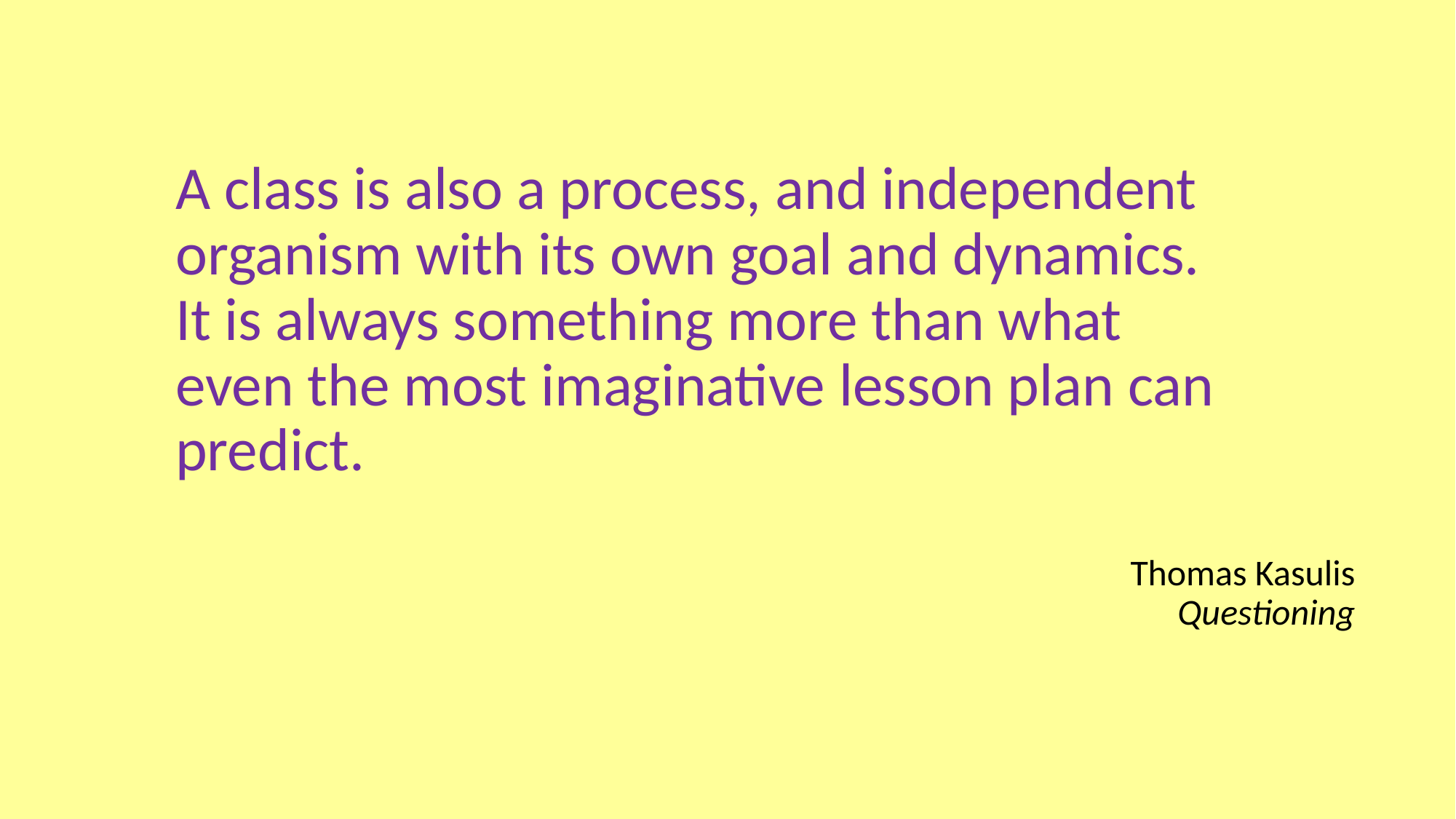

# A class is also a process, and independent organism with its own goal and dynamics. It is always something more than what even the most imaginative lesson plan can predict.
Thomas Kasulis
Questioning